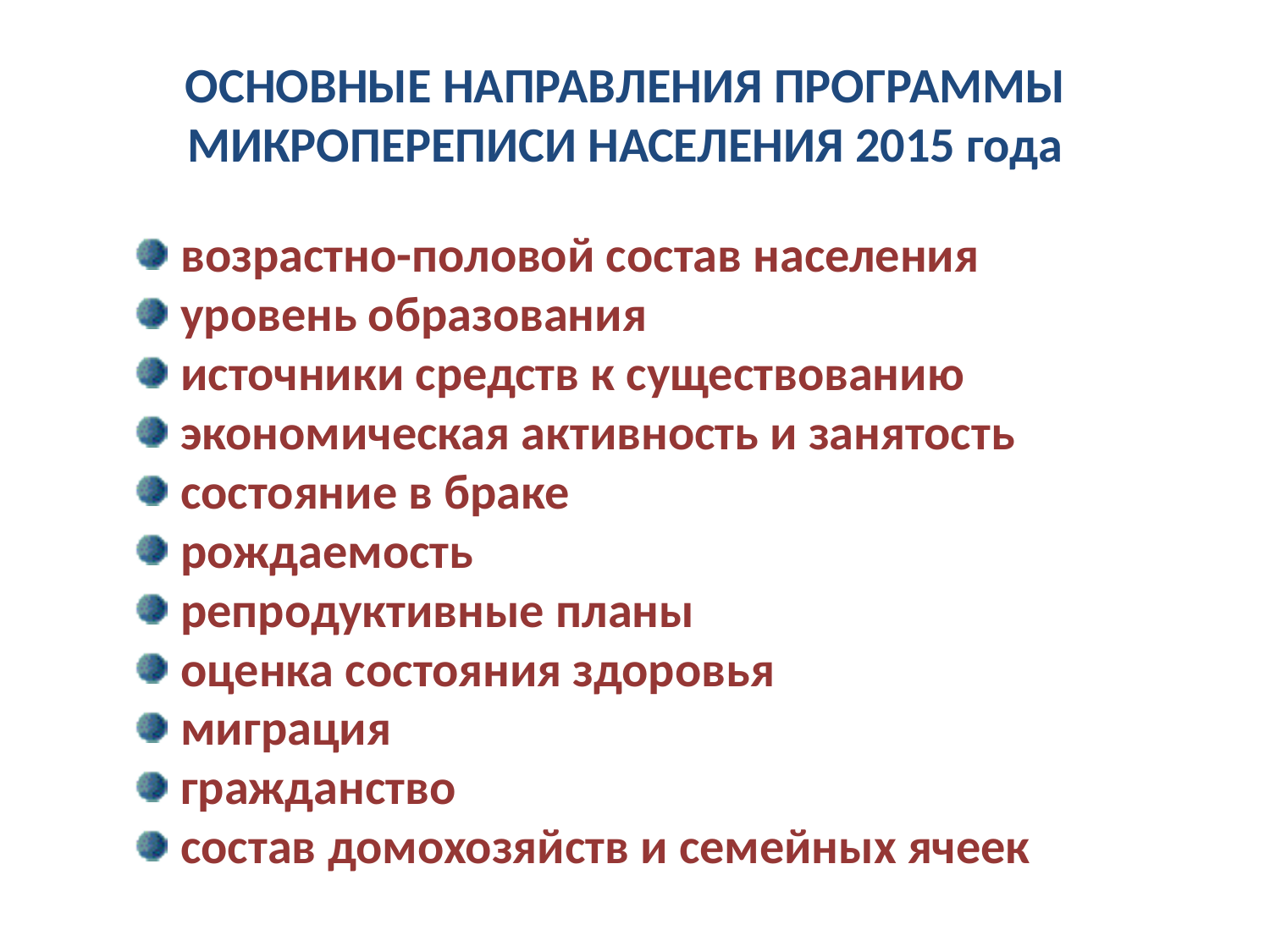

ОСНОВНЫЕ НАПРАВЛЕНИЯ ПРОГРАММЫ МИКРОПЕРЕПИСИ НАСЕЛЕНИЯ 2015 года
возрастно-половой состав населения
уровень образования
источники средств к существованию
экономическая активность и занятость
состояние в браке
рождаемость
репродуктивные планы
оценка состояния здоровья
миграция
гражданство
состав домохозяйств и семейных ячеек